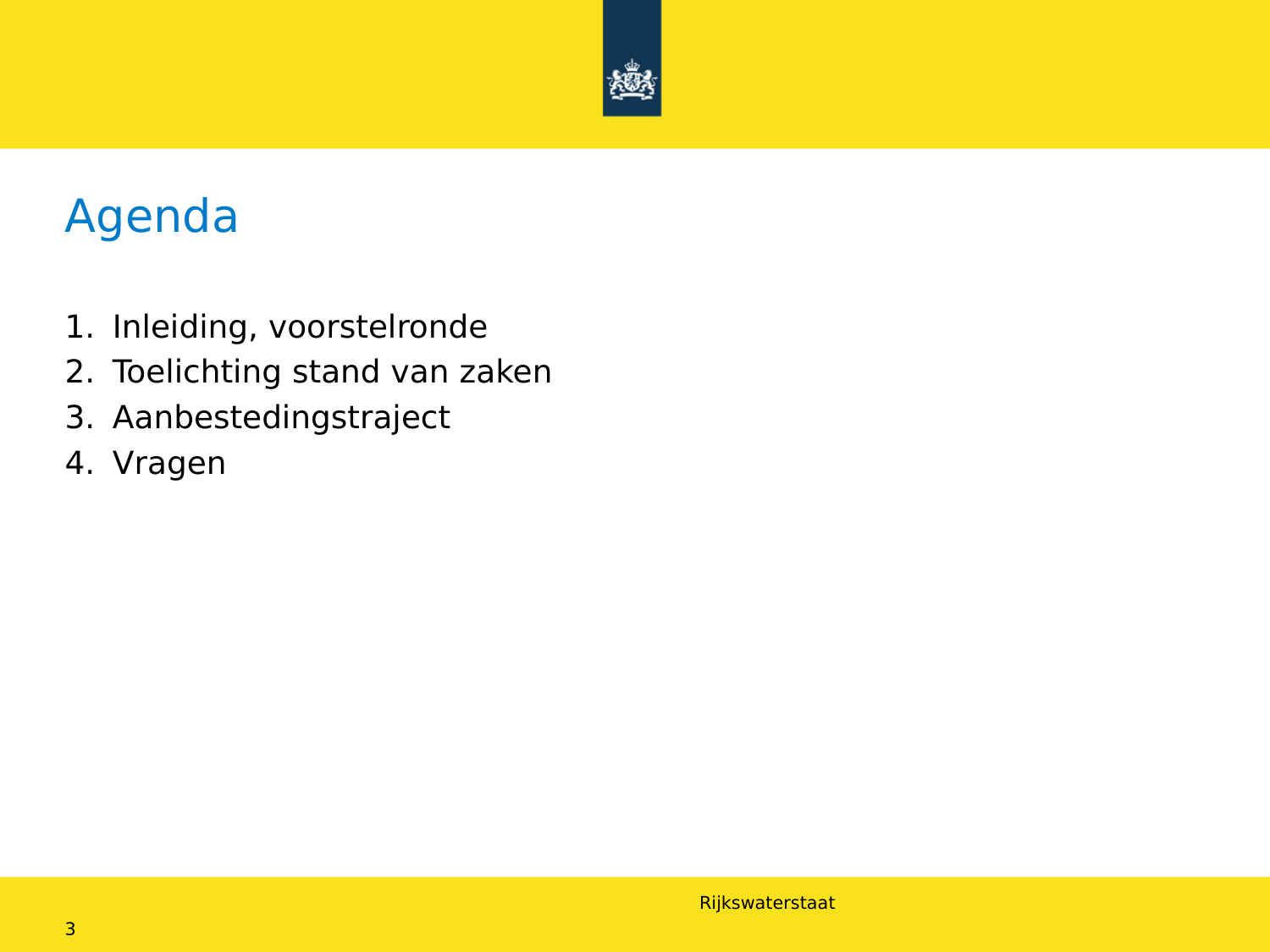

# Agenda
Inleiding, voorstelronde
Toelichting stand van zaken
Aanbestedingstraject
Vragen